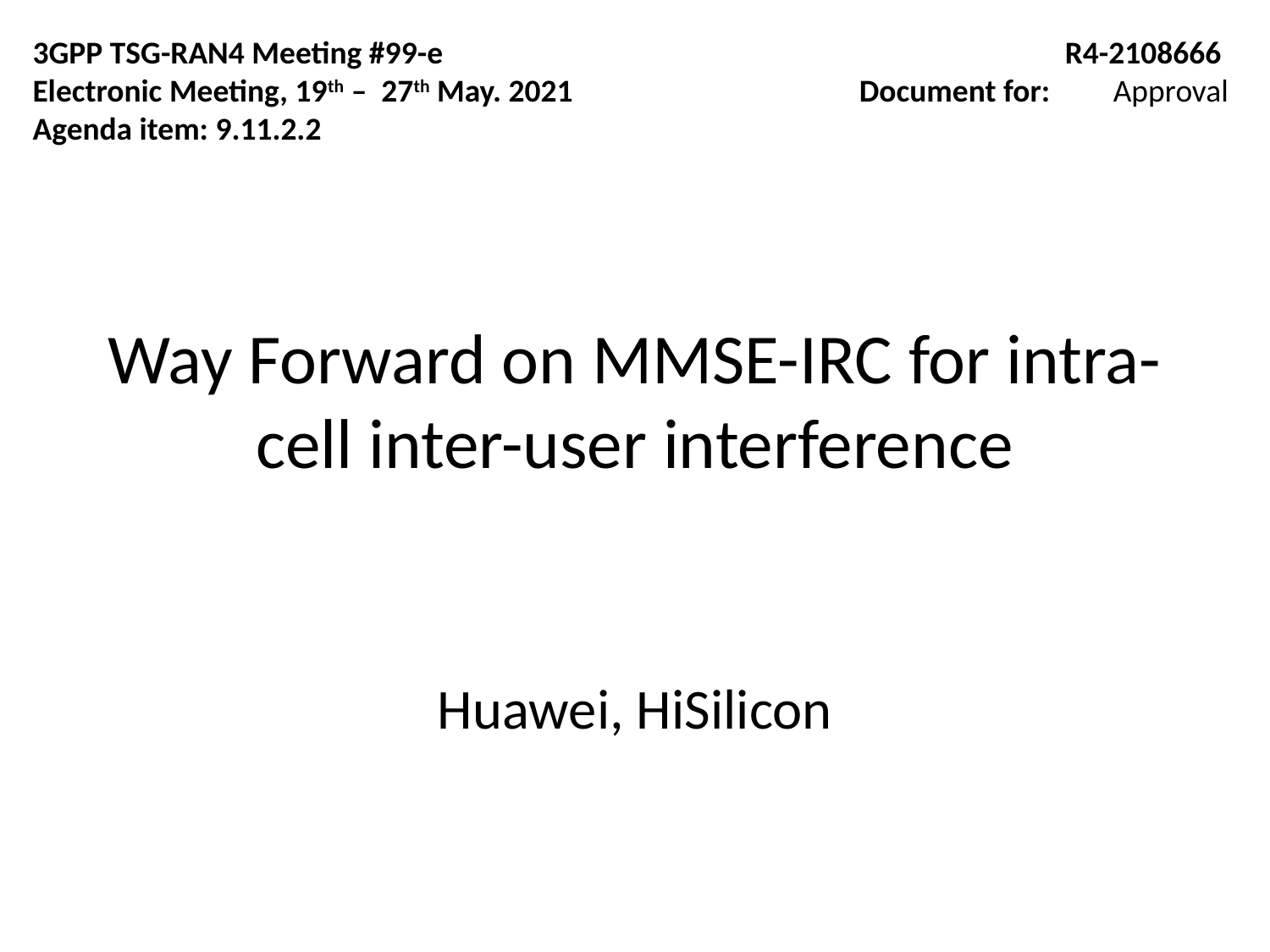

3GPP TSG-RAN4 Meeting #99-e
Electronic Meeting, 19th –  27th May. 2021
Agenda item: 9.11.2.2
R4-2108666
Document for:	Approval
# Way Forward on MMSE-IRC for intra-cell inter-user interference
Huawei, HiSilicon